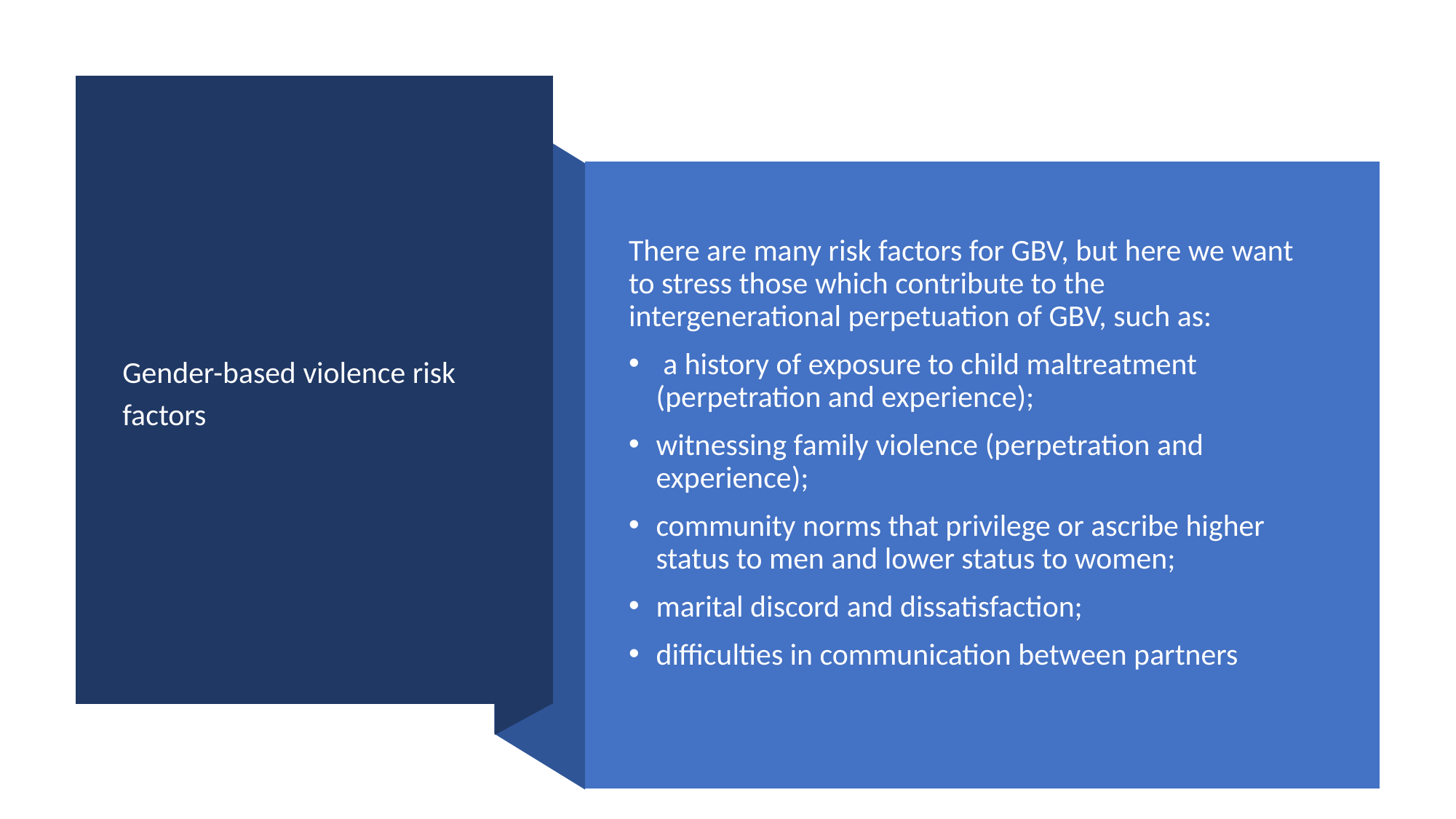

# Gender-based violence risk factors

There are many risk factors for GBV, but here we want to stress those which contribute to the intergenerational perpetuation of GBV, such as:
 a history of exposure to child maltreatment (perpetration and experience);
witnessing family violence (perpetration and experience);
community norms that privilege or ascribe higher status to men and lower status to women;
marital discord and dissatisfaction;
difficulties in communication between partners